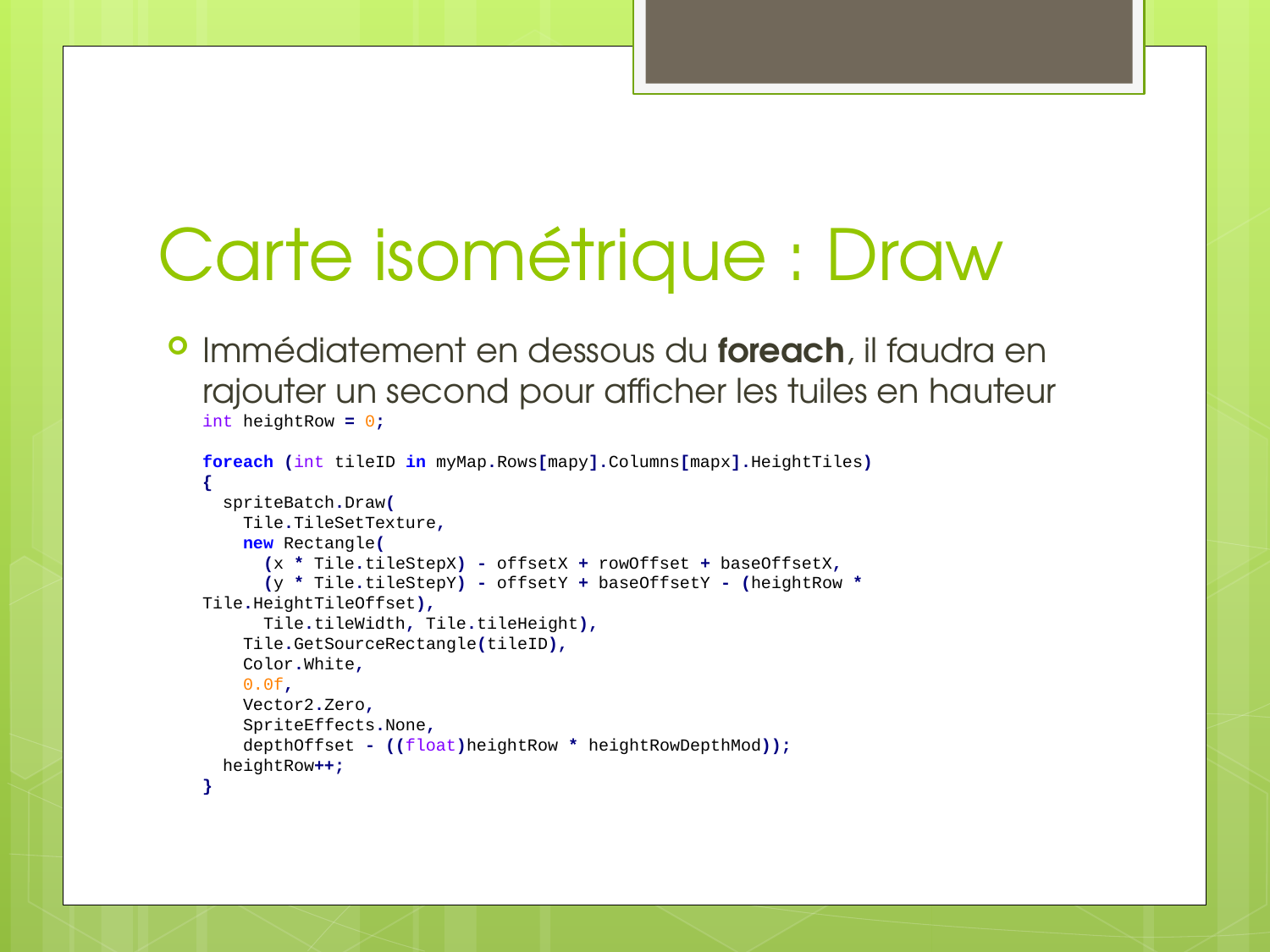

# Carte isométrique : Draw
Immédiatement en dessous du foreach, il faudra en rajouter un second pour afficher les tuiles en hauteur
int heightRow = 0;
foreach (int tileID in myMap.Rows[mapy].Columns[mapx].HeightTiles)
{
  spriteBatch.Draw(
    Tile.TileSetTexture,
    new Rectangle(
      (x * Tile.tileStepX) - offsetX + rowOffset + baseOffsetX,
      (y * Tile.tileStepY) - offsetY + baseOffsetY - (heightRow * Tile.HeightTileOffset),
      Tile.tileWidth, Tile.tileHeight),
    Tile.GetSourceRectangle(tileID),
    Color.White,
    0.0f,
    Vector2.Zero,
    SpriteEffects.None,
    depthOffset - ((float)heightRow * heightRowDepthMod));
  heightRow++;
}